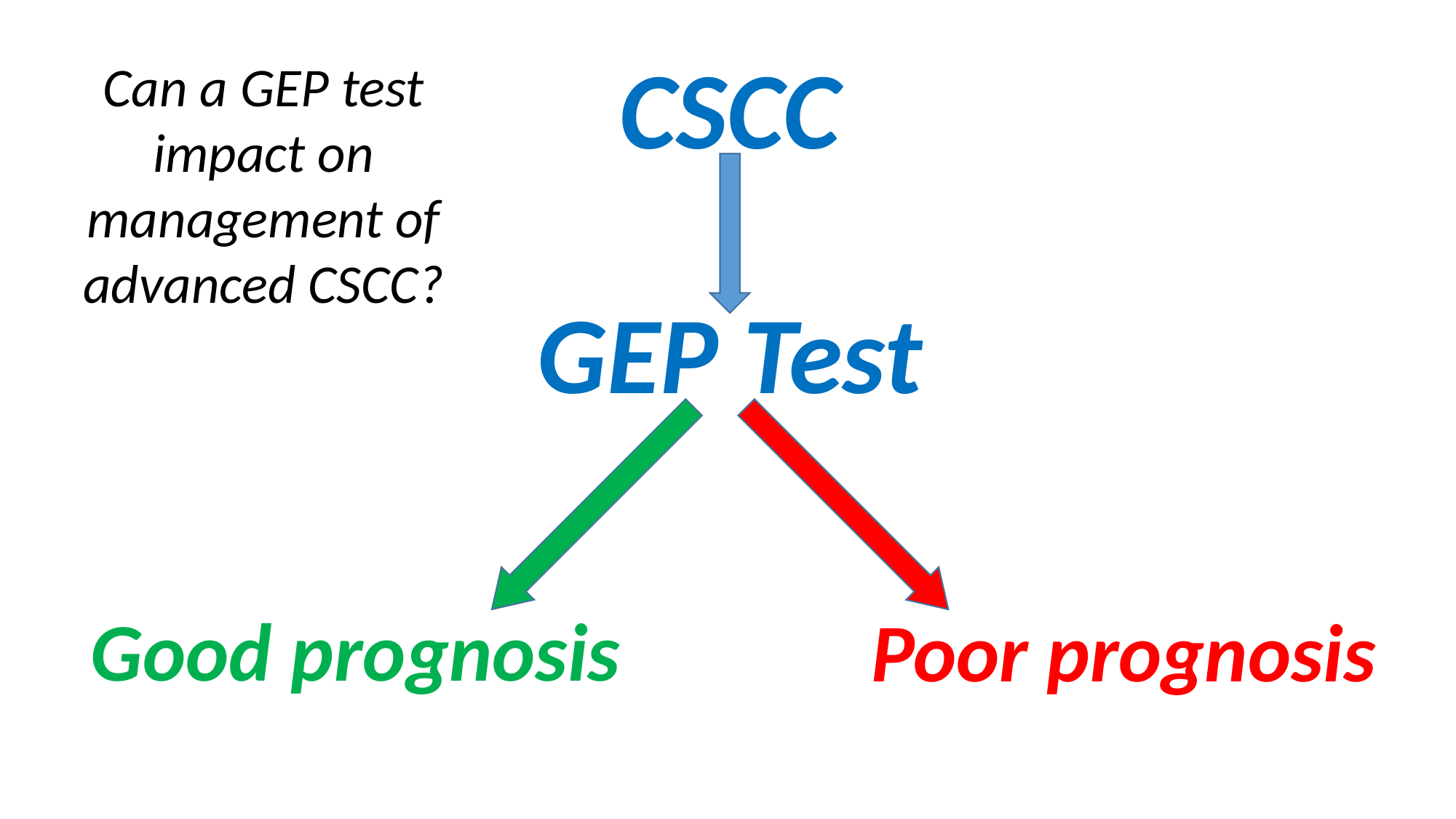

CSCC
Can a GEP test impact on management of advanced CSCC?

GEP Test

Good prognosis
Poor prognosis